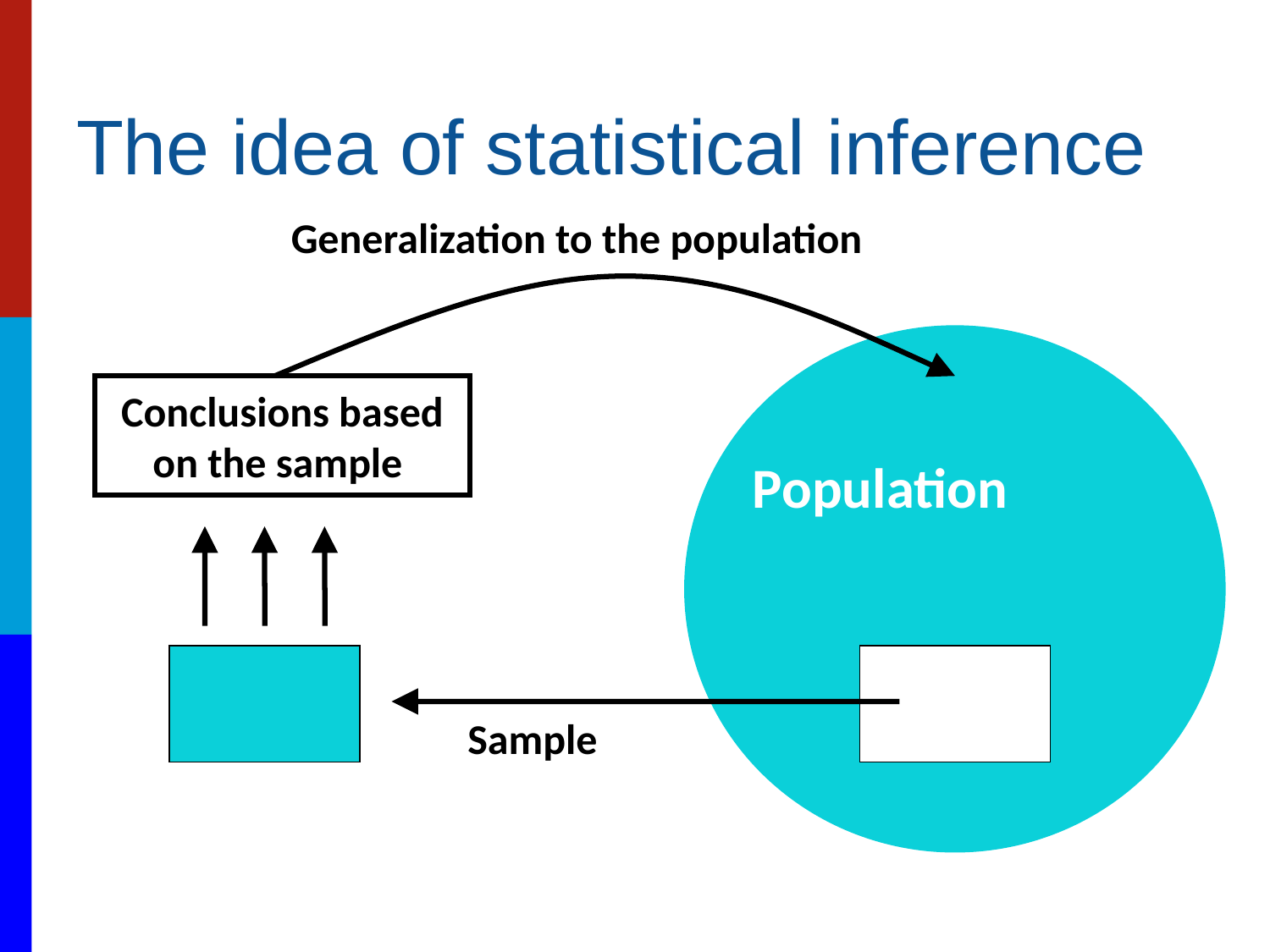

# The idea of statistical inference
Generalization to the population

Conclusions based
on the sample
Population

Sample